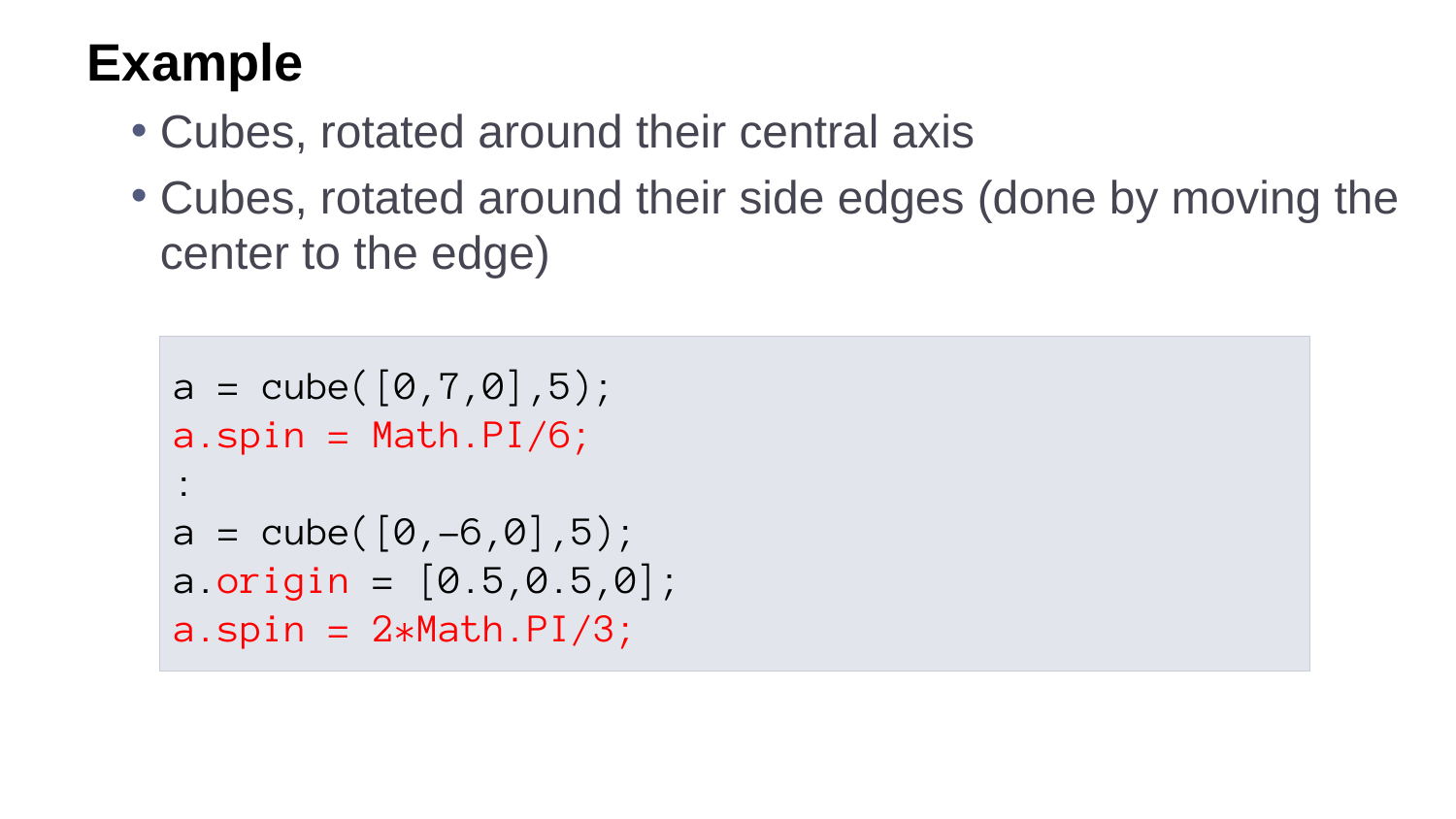

Example
Cubes, rotated around their central axis
Cubes, rotated around their side edges (done by moving the center to the edge)
a = cube([0,7,0],5);
a.spin = Math.PI/6;
:
a = cube([0,-6,0],5);
a.origin = [0.5,0.5,0];
a.spin = 2*Math.PI/3;